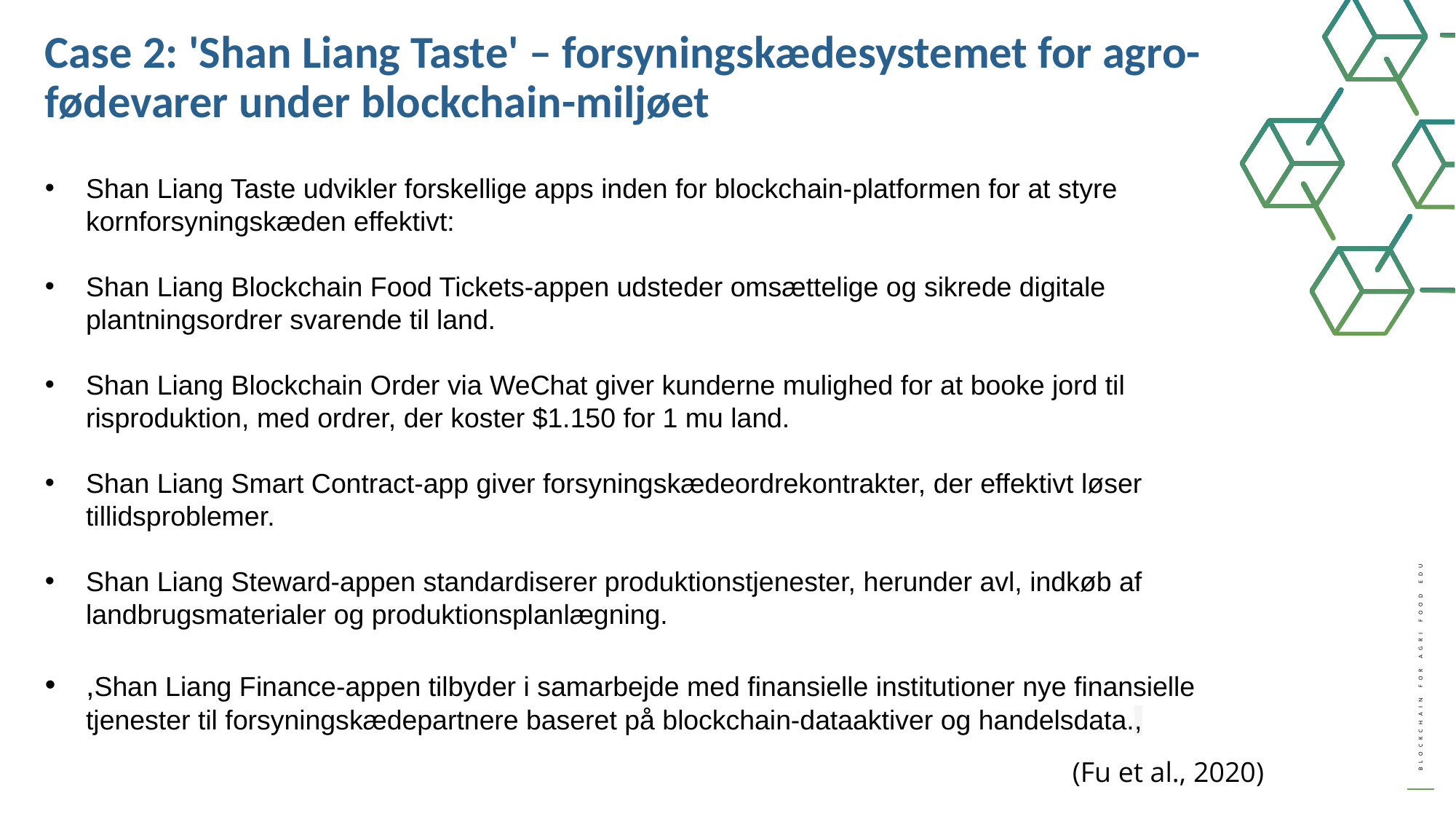

Case 2: 'Shan Liang Taste' – forsyningskædesystemet for agro-fødevarer under blockchain-miljøet
Shan Liang Taste udvikler forskellige apps inden for blockchain-platformen for at styre kornforsyningskæden effektivt:

Shan Liang Blockchain Food Tickets-appen udsteder omsættelige og sikrede digitale plantningsordrer svarende til land.

​Shan Liang Blockchain Order via WeChat giver kunderne mulighed for at booke jord til risproduktion, med ordrer, der koster $1.150 for 1 mu land.

​Shan Liang Smart Contract-app giver forsyningskædeordrekontrakter, der effektivt løser tillidsproblemer.​

​Shan Liang Steward-appen standardiserer produktionstjenester, herunder avl, indkøb af landbrugsmaterialer og produktionsplanlægning.

,Shan Liang Finance-appen tilbyder i samarbejde med finansielle institutioner nye finansielle tjenester til forsyningskædepartnere baseret på blockchain-dataaktiver og handelsdata.,
(Fu et al., 2020)